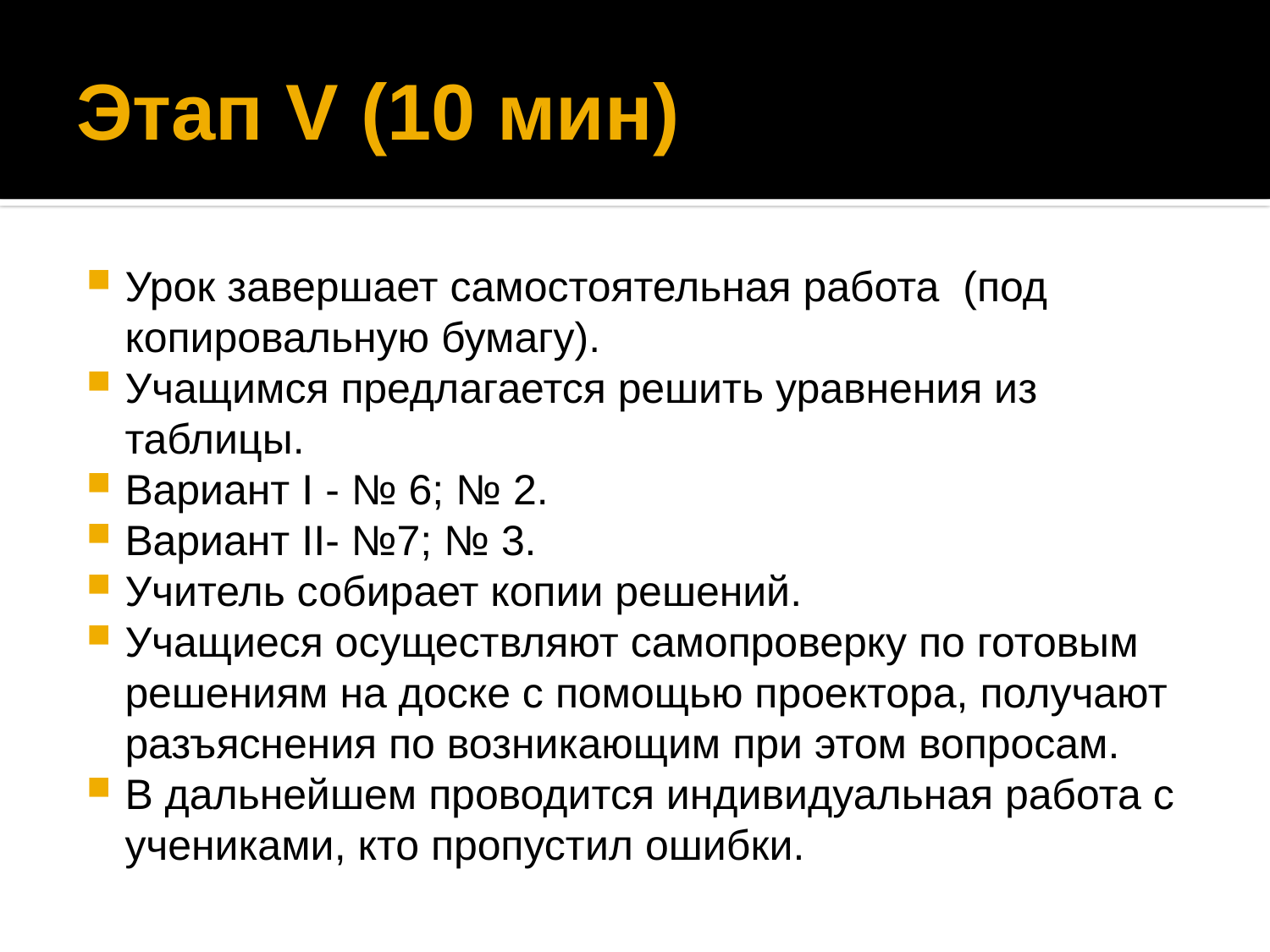

# Этап V (10 мин)
Урок завершает самостоятельная работа  (под копировальную бумагу).
Учащимся предлагается решить уравнения из таблицы.
Вариант I - № 6; № 2.
Вариант II- №7; № 3.
Учитель собирает копии решений.
Учащиеся осуществляют самопроверку по готовым решениям на доске с помощью проектора, получают разъяснения по возникающим при этом вопросам.
В дальнейшем проводится индивидуальная работа с учениками, кто пропустил ошибки.